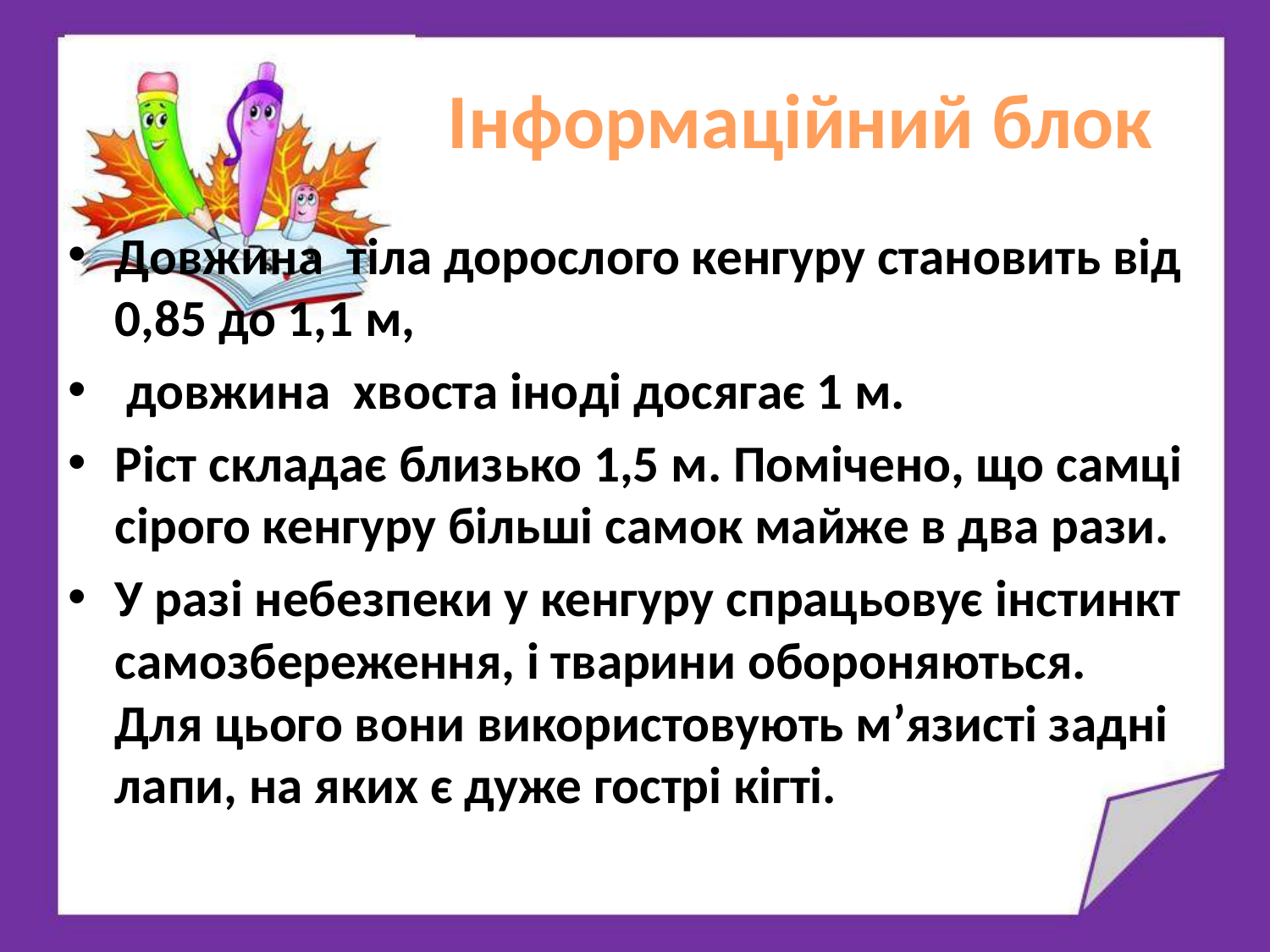

# Інформаційний блок
Довжина  тіла дорослого кенгуру становить від 0,85 до 1,1 м,
 довжина  хвоста іноді досягає 1 м.
Ріст складає близько 1,5 м. Помічено, що самці сірого кенгуру більші самок майже в два рази.
У разі небезпеки у кенгуру спрацьовує інстинкт самозбереження, і тварини обороняються. Для цього вони використовують м’язисті задні лапи, на яких є дуже гострі кігті.